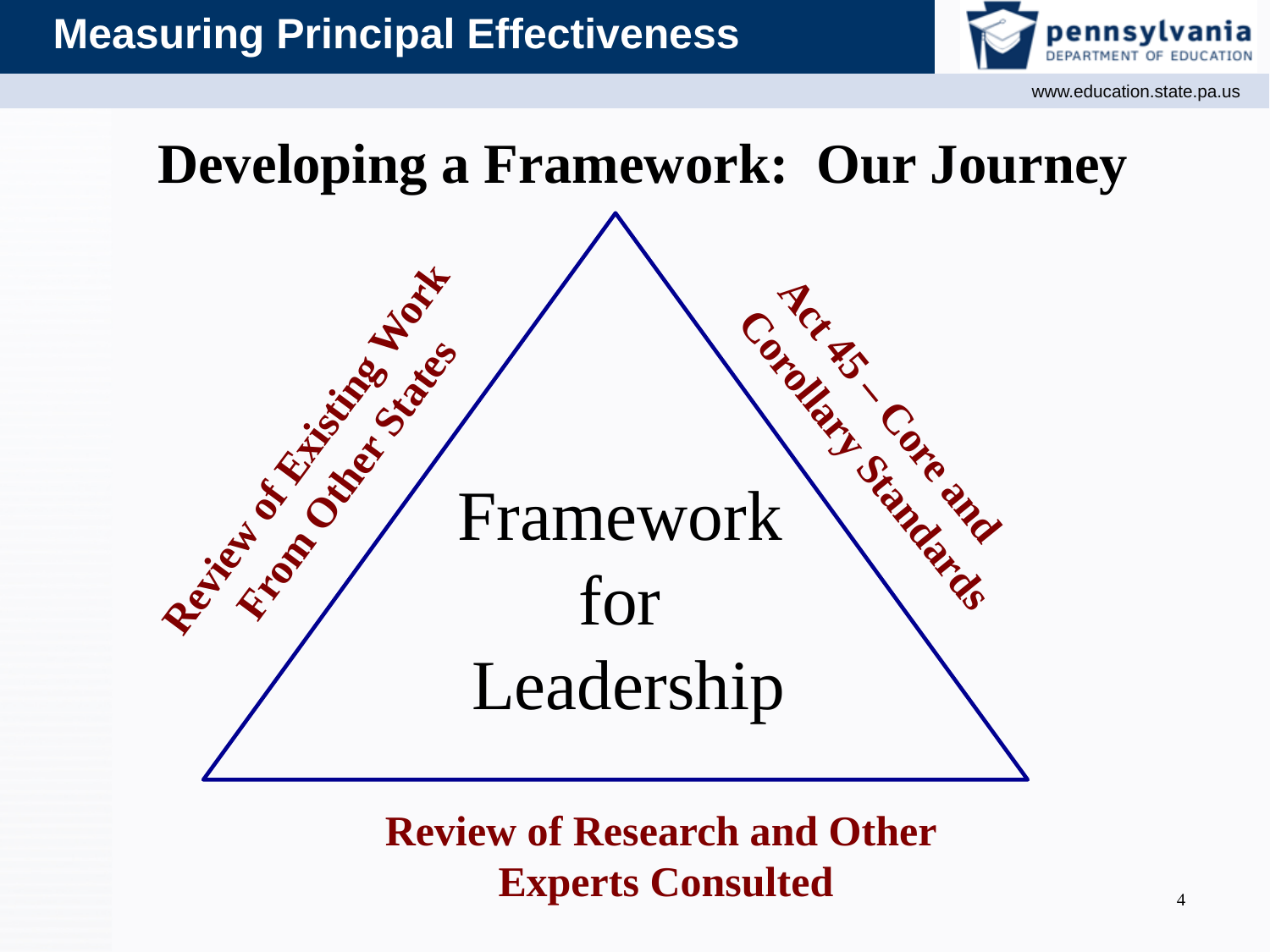

# Developing a Framework:  Our Journey

Review of Existing Work From Other States
Act 45 – Core and Corollary Standards
Framework
for
Leadership
Review of Research and Other
Experts Consulted
4